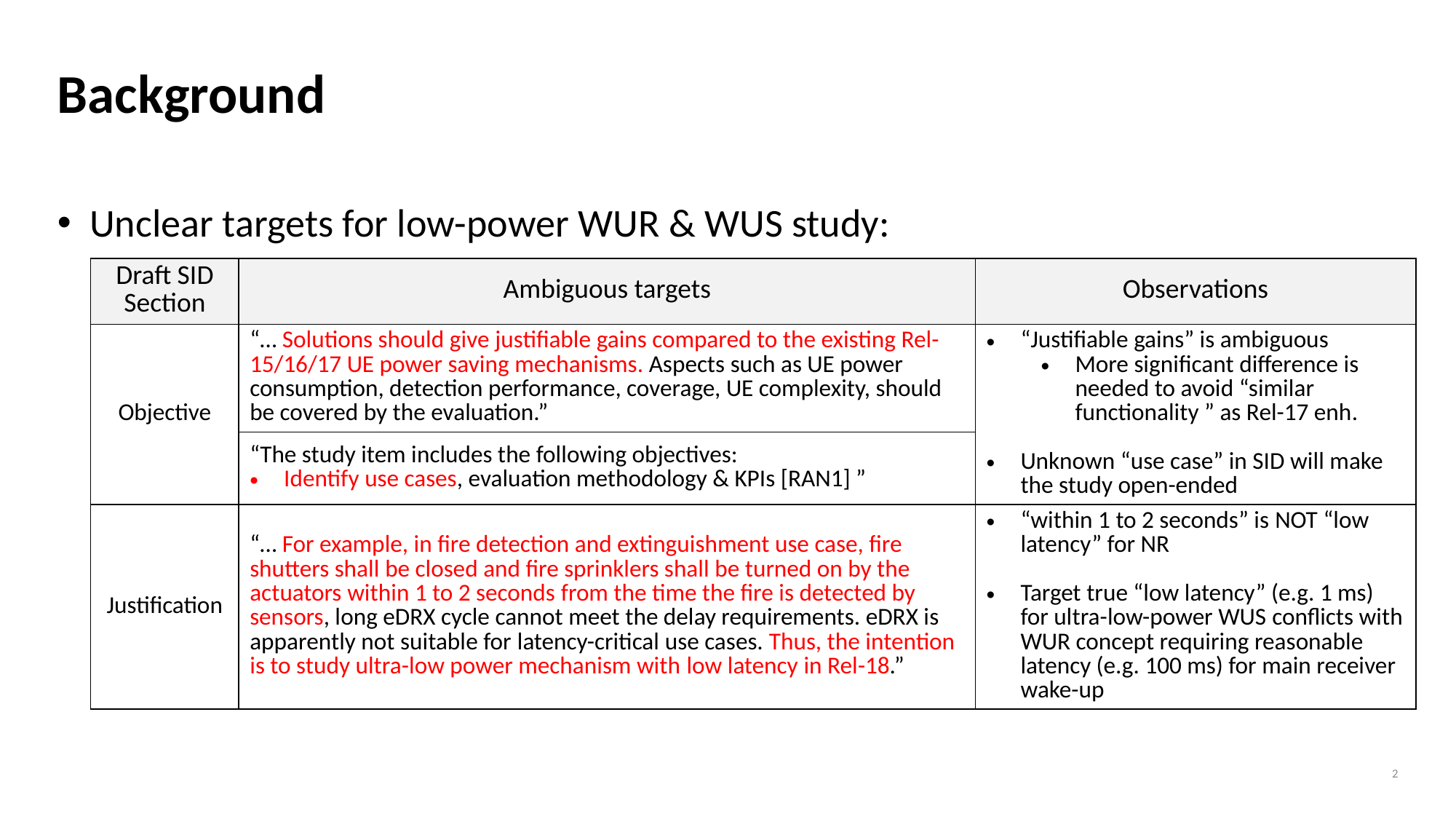

# Background
Unclear targets for low-power WUR & WUS study:
| Draft SID Section | Ambiguous targets | Observations |
| --- | --- | --- |
| Objective | “… Solutions should give justifiable gains compared to the existing Rel-15/16/17 UE power saving mechanisms. Aspects such as UE power consumption, detection performance, coverage, UE complexity, should be covered by the evaluation.” | “Justifiable gains” is ambiguous More significant difference is needed to avoid “similar functionality ” as Rel-17 enh. Unknown “use case” in SID will make the study open-ended |
|  | “The study item includes the following objectives: Identify use cases, evaluation methodology & KPIs [RAN1] ” |  |
| Justification | “… For example, in fire detection and extinguishment use case, fire shutters shall be closed and fire sprinklers shall be turned on by the actuators within 1 to 2 seconds from the time the fire is detected by sensors, long eDRX cycle cannot meet the delay requirements. eDRX is apparently not suitable for latency-critical use cases. Thus, the intention is to study ultra-low power mechanism with low latency in Rel-18.” | “within 1 to 2 seconds” is NOT “low latency” for NR Target true “low latency” (e.g. 1 ms) for ultra-low-power WUS conflicts with WUR concept requiring reasonable latency (e.g. 100 ms) for main receiver wake-up |
2